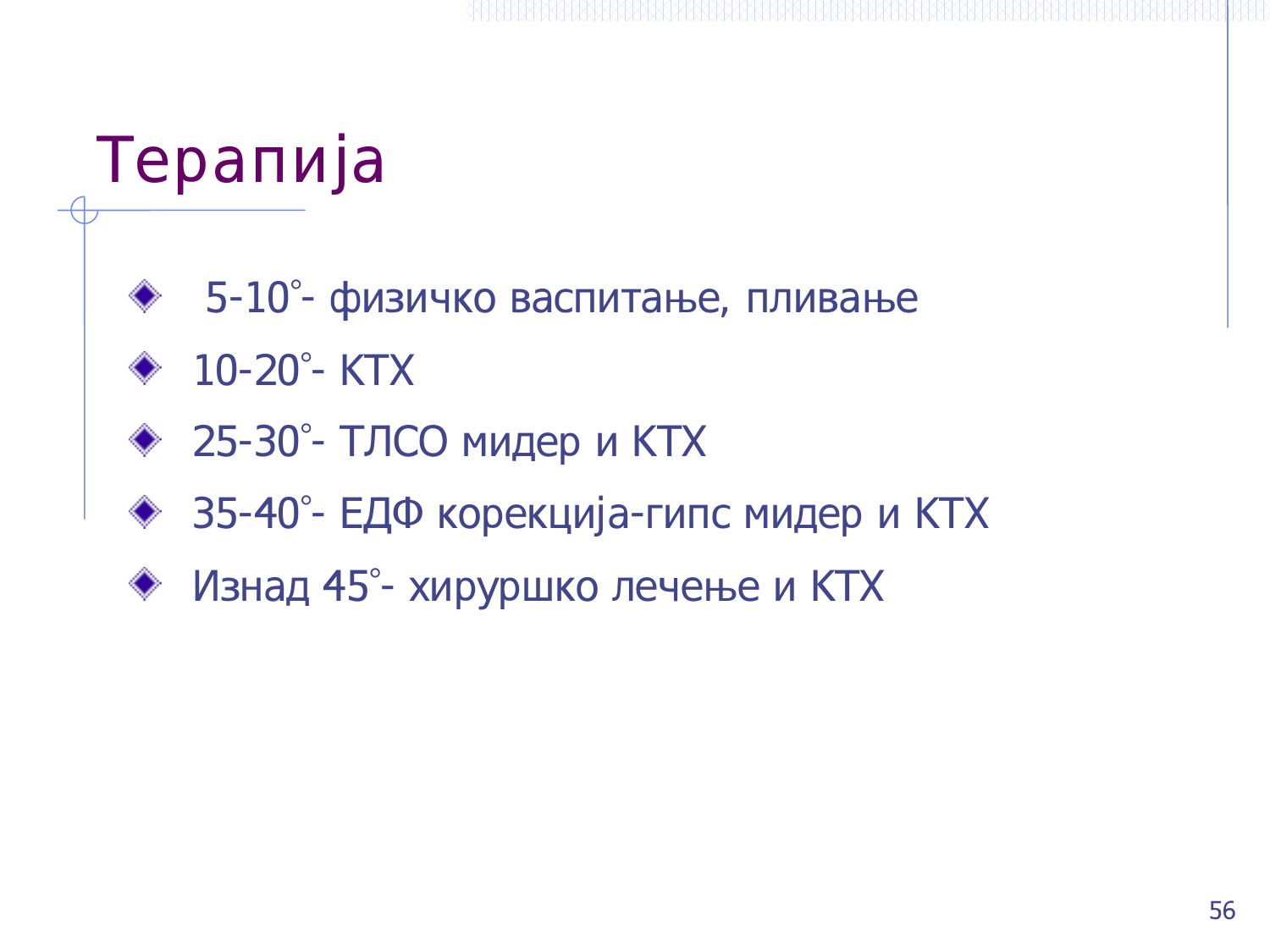

# Терапија
 5-10°- физичко васпитање, пливање
10-20°- КТХ
25-30°- ТЛСО мидер и КТХ
35-40°- ЕДФ корекција-гипс мидер и КТХ
Изнад 45°- хируршко лечење и КТХ

56